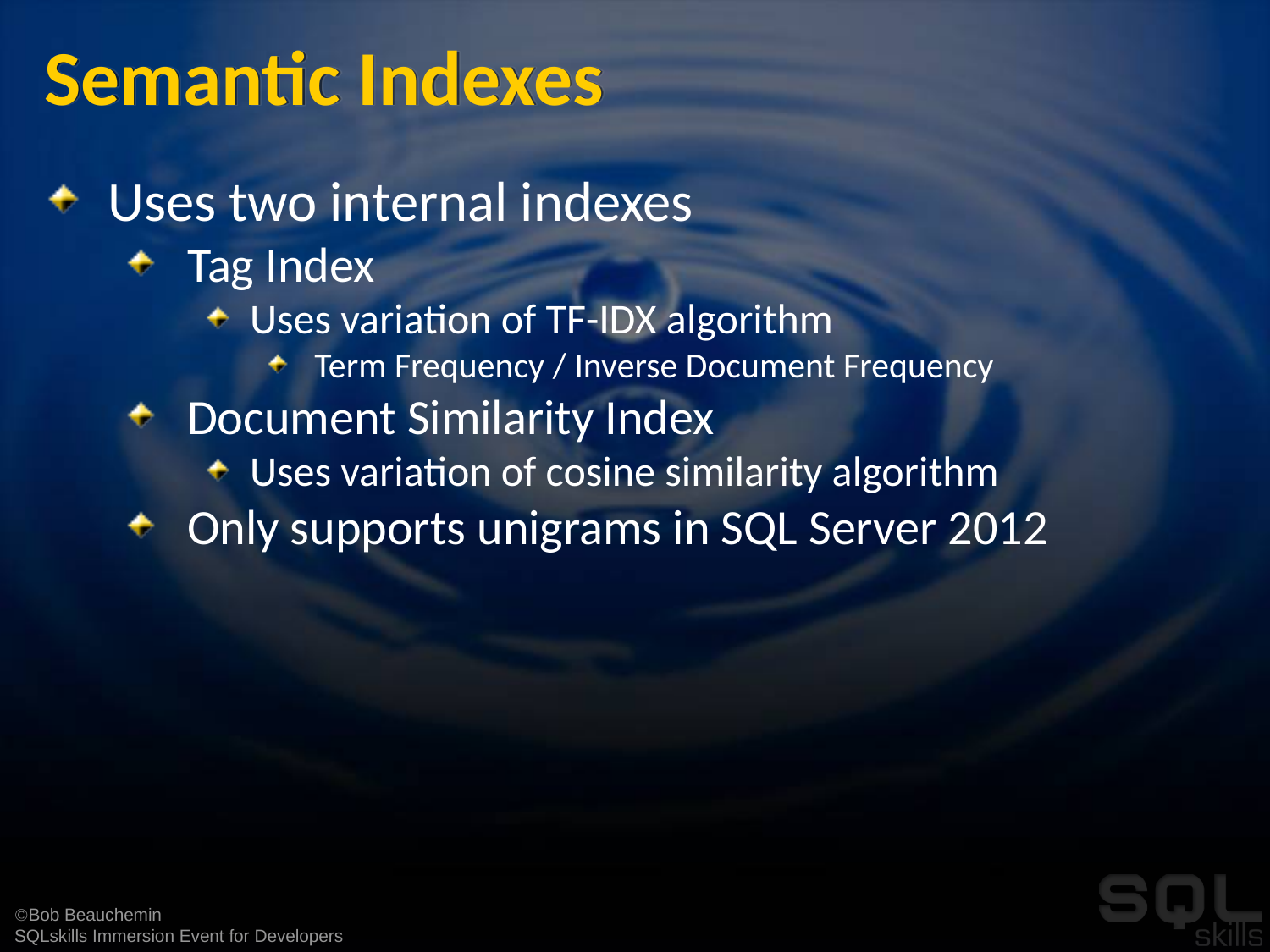

# Semantic Indexes
Uses two internal indexes
Tag Index
Uses variation of TF-IDX algorithm
Term Frequency / Inverse Document Frequency
Document Similarity Index
Uses variation of cosine similarity algorithm
Only supports unigrams in SQL Server 2012